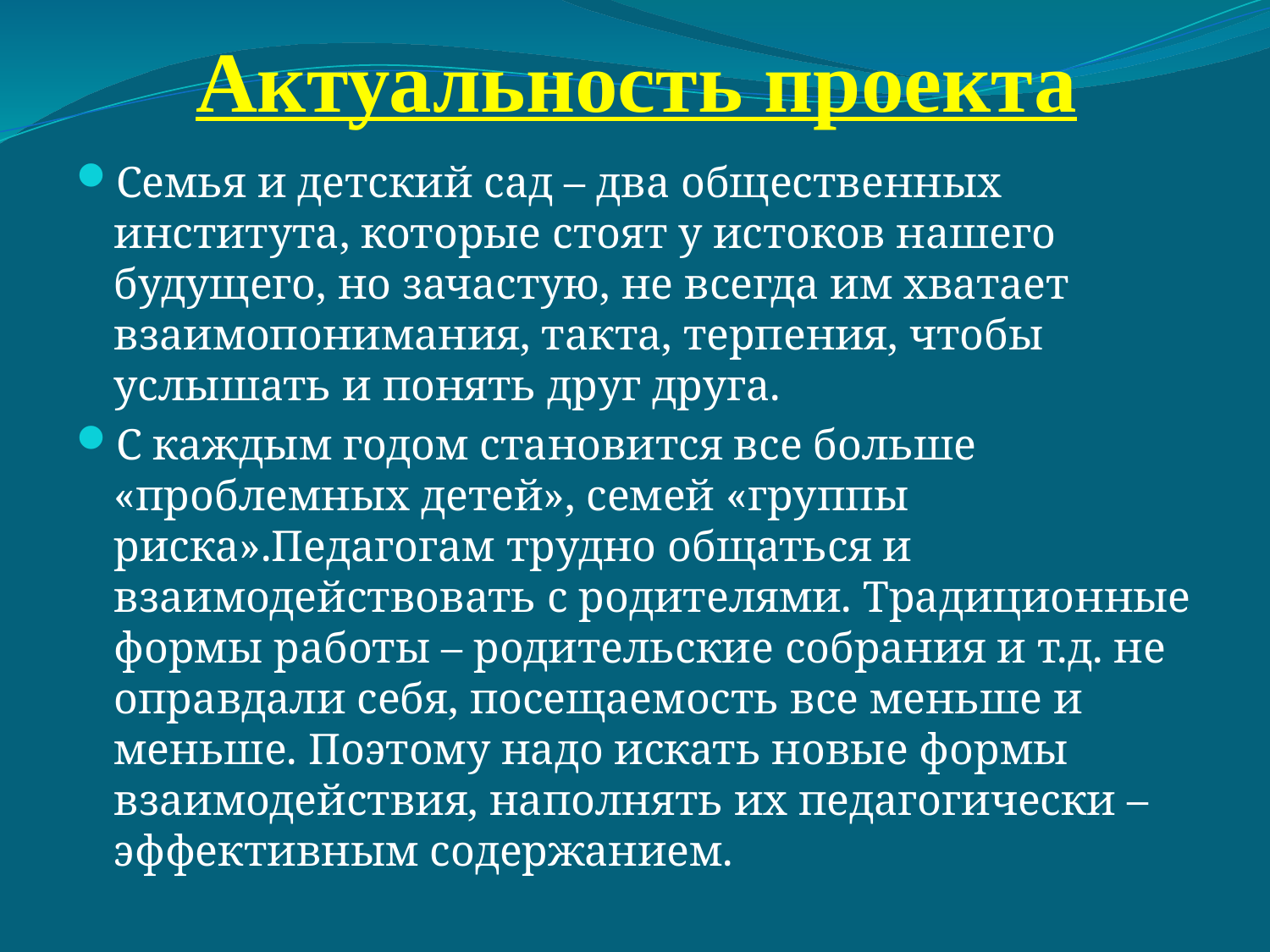

# Актуальность проекта
Семья и детский сад – два общественных института, которые стоят у истоков нашего будущего, но зачастую, не всегда им хватает взаимопонимания, такта, терпения, чтобы услышать и понять друг друга.
С каждым годом становится все больше «проблемных детей», семей «группы риска».Педагогам трудно общаться и взаимодействовать с родителями. Традиционные формы работы – родительские собрания и т.д. не оправдали себя, посещаемость все меньше и меньше. Поэтому надо искать новые формы взаимодействия, наполнять их педагогически – эффективным содержанием.